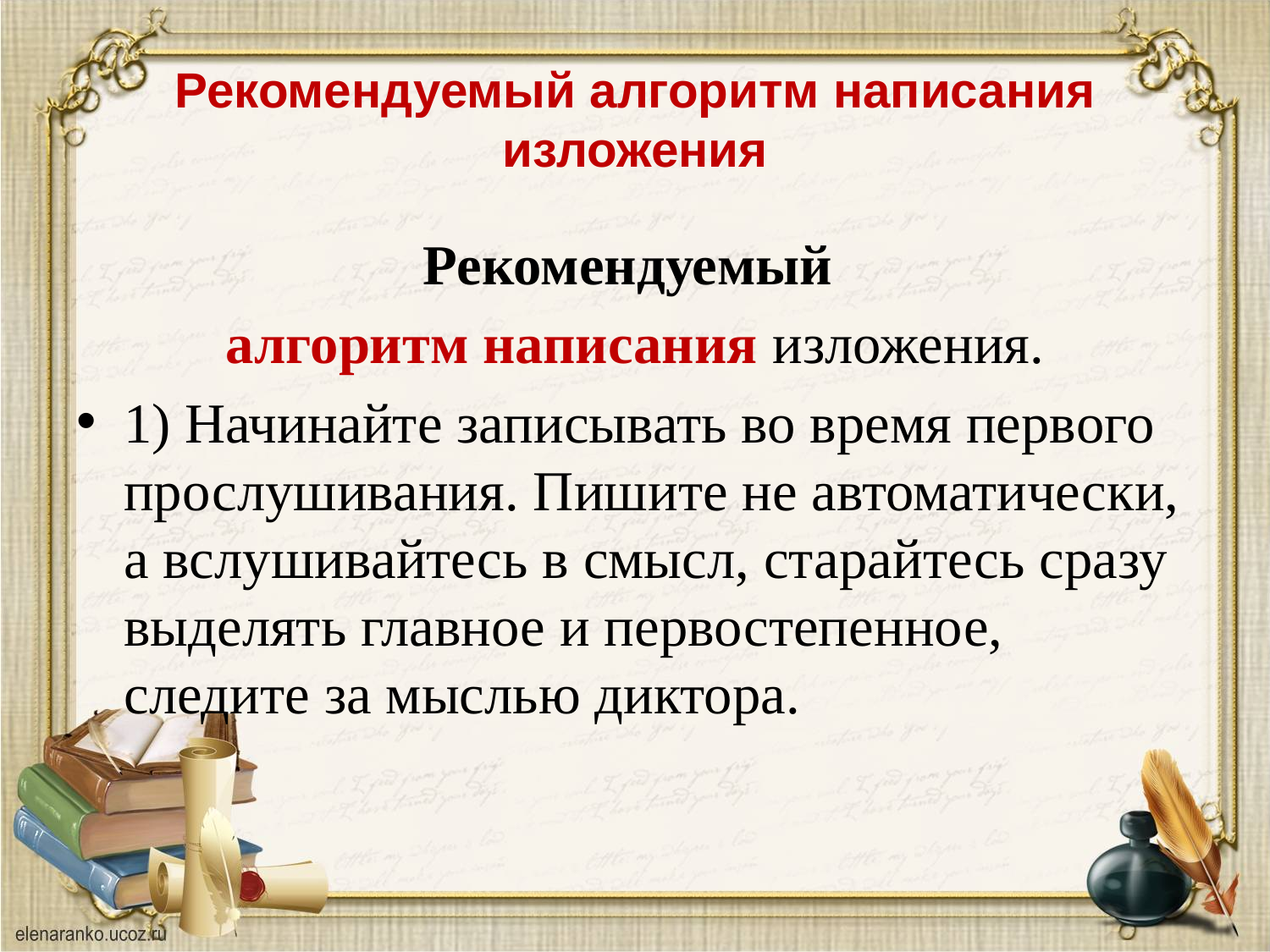

# Рекомендуемый алгоритм написания изложения
Рекомендуемый
алгоритм написания изложения.
1) Начинайте записывать во время первого прослушивания. Пишите не автоматически, а вслушивайтесь в смысл, старайтесь сразу выделять главное и первостепенное, следите за мыслью диктора.